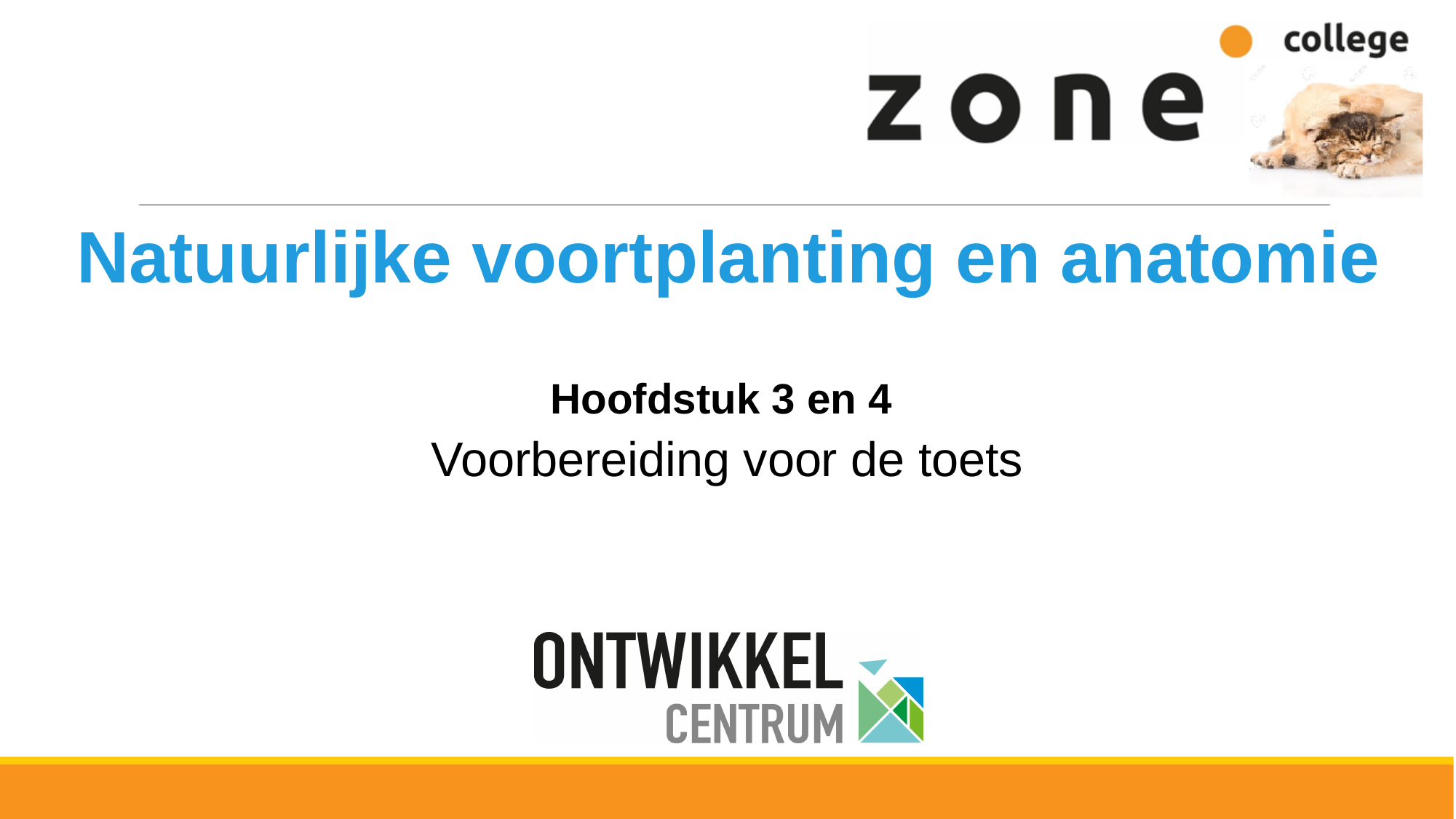

# Natuurlijke voortplanting en anatomie
Hoofdstuk 3 en 4
Voorbereiding voor de toets